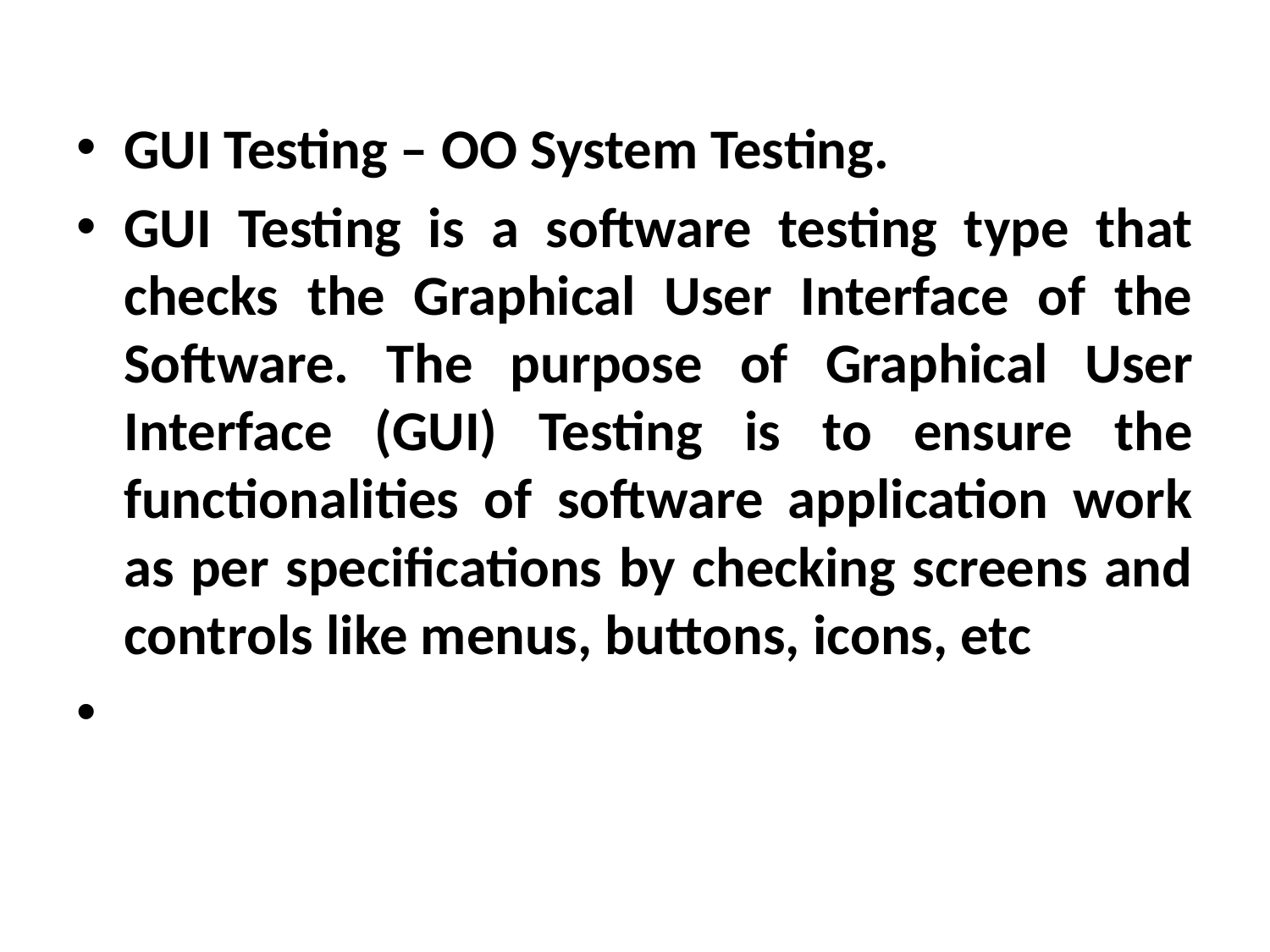

#
GUI Testing – OO System Testing.
GUI Testing is a software testing type that checks the Graphical User Interface of the Software. The purpose of Graphical User Interface (GUI) Testing is to ensure the functionalities of software application work as per specifications by checking screens and controls like menus, buttons, icons, etc